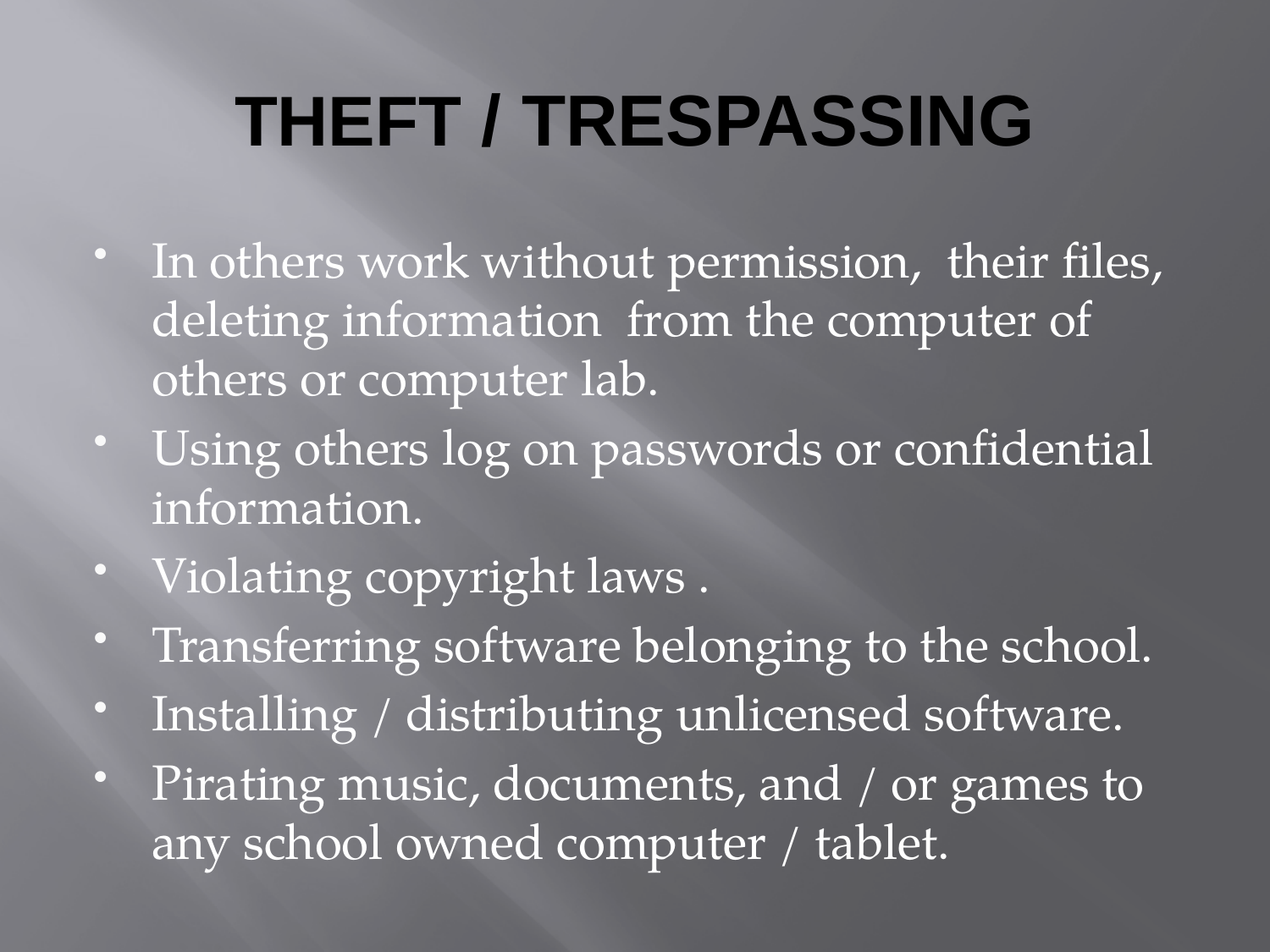

# THEFT / TRESPASSING
In others work without permission,  their files, deleting information  from the computer of others or computer lab.
Using others log on passwords or confidential information.
Violating copyright laws .
Transferring software belonging to the school.
Installing / distributing unlicensed software.
Pirating music, documents, and / or games to any school owned computer / tablet.